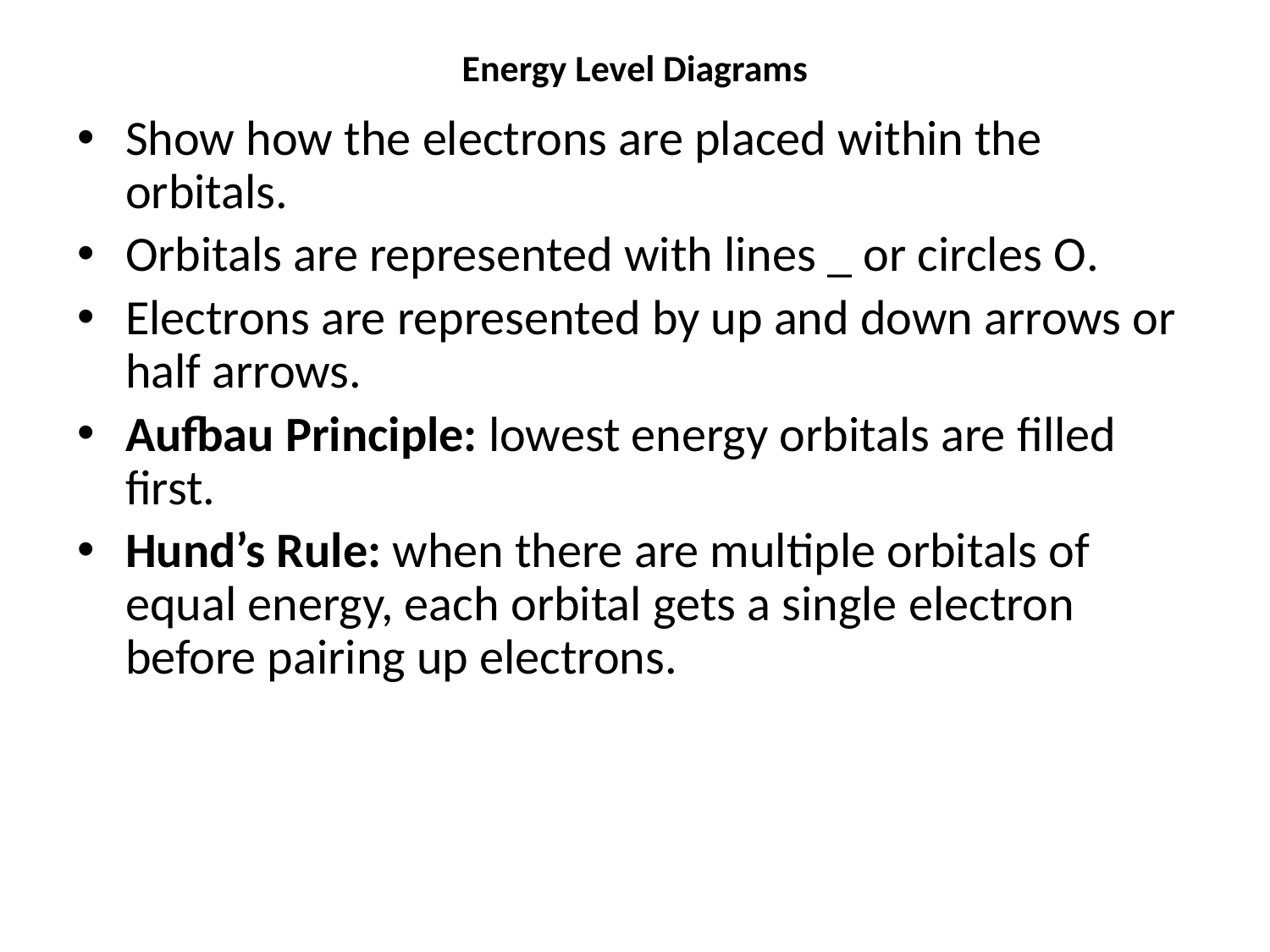

# Energy Level Diagrams
Show how the electrons are placed within the orbitals.
Orbitals are represented with lines _ or circles Ο.
Electrons are represented by up and down arrows or half arrows.
Aufbau Principle: lowest energy orbitals are filled first.
Hund’s Rule: when there are multiple orbitals of equal energy, each orbital gets a single electron before pairing up electrons.